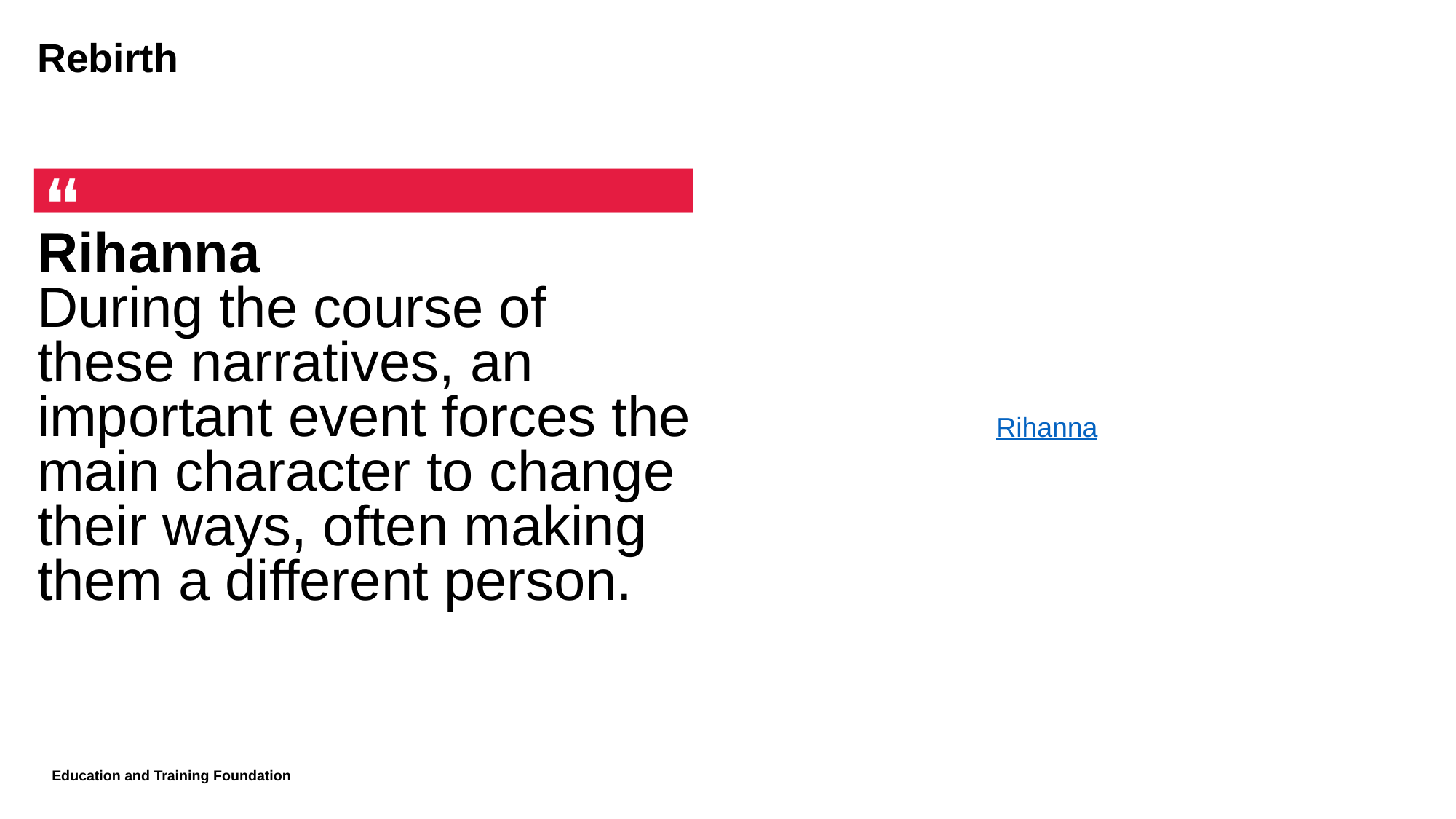

# Rebirth
Rihanna
During the course of these narratives, an important event forces the main character to change their ways, often making them a different person.

Rihanna
Education and Training Foundation